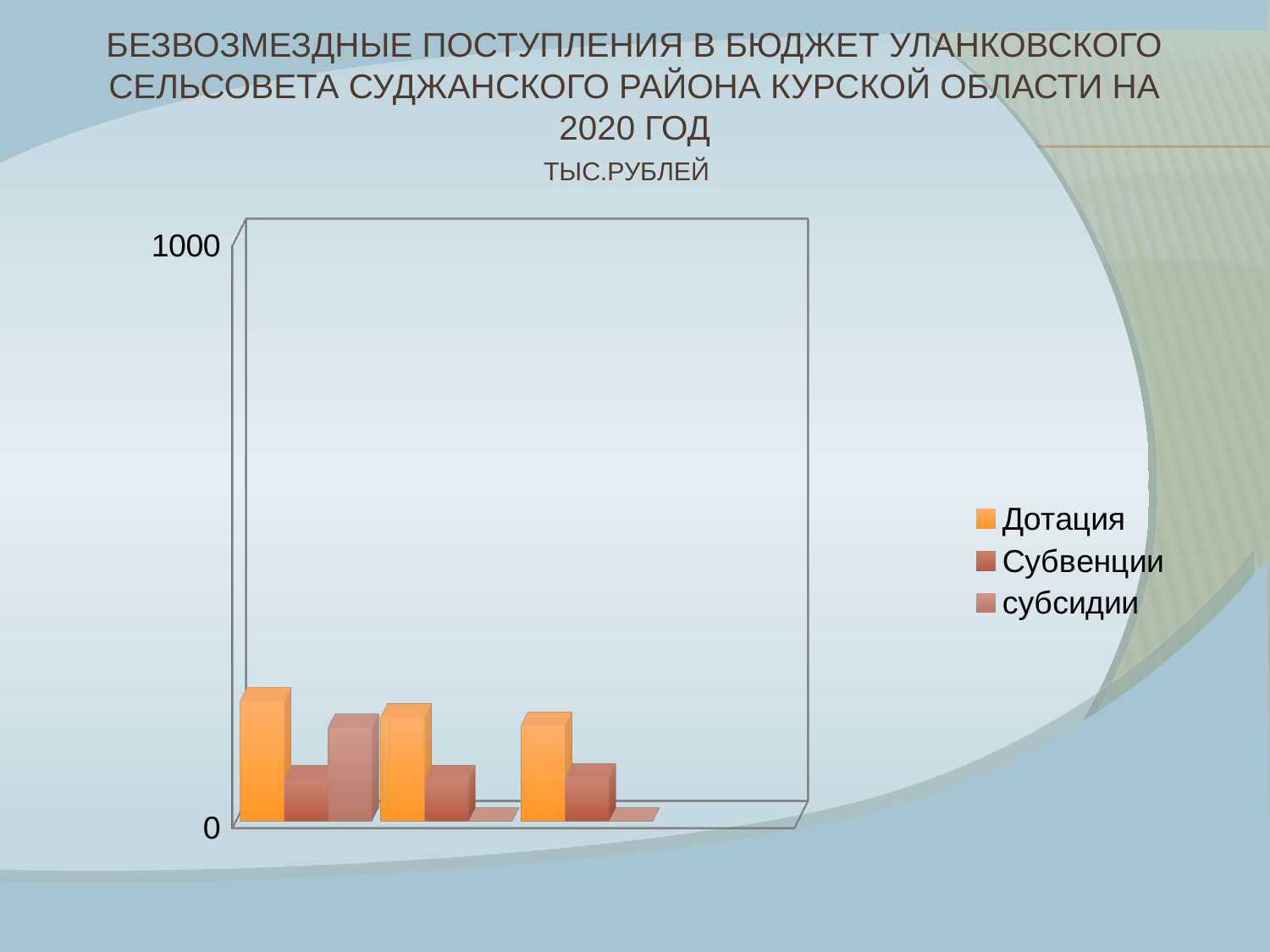

# Безвозмездные поступления в бюджет УЛАНКОВСКОГО сельсовета Суджанского района Курской области на 2020 год тыс.рублей

[unsupported chart]